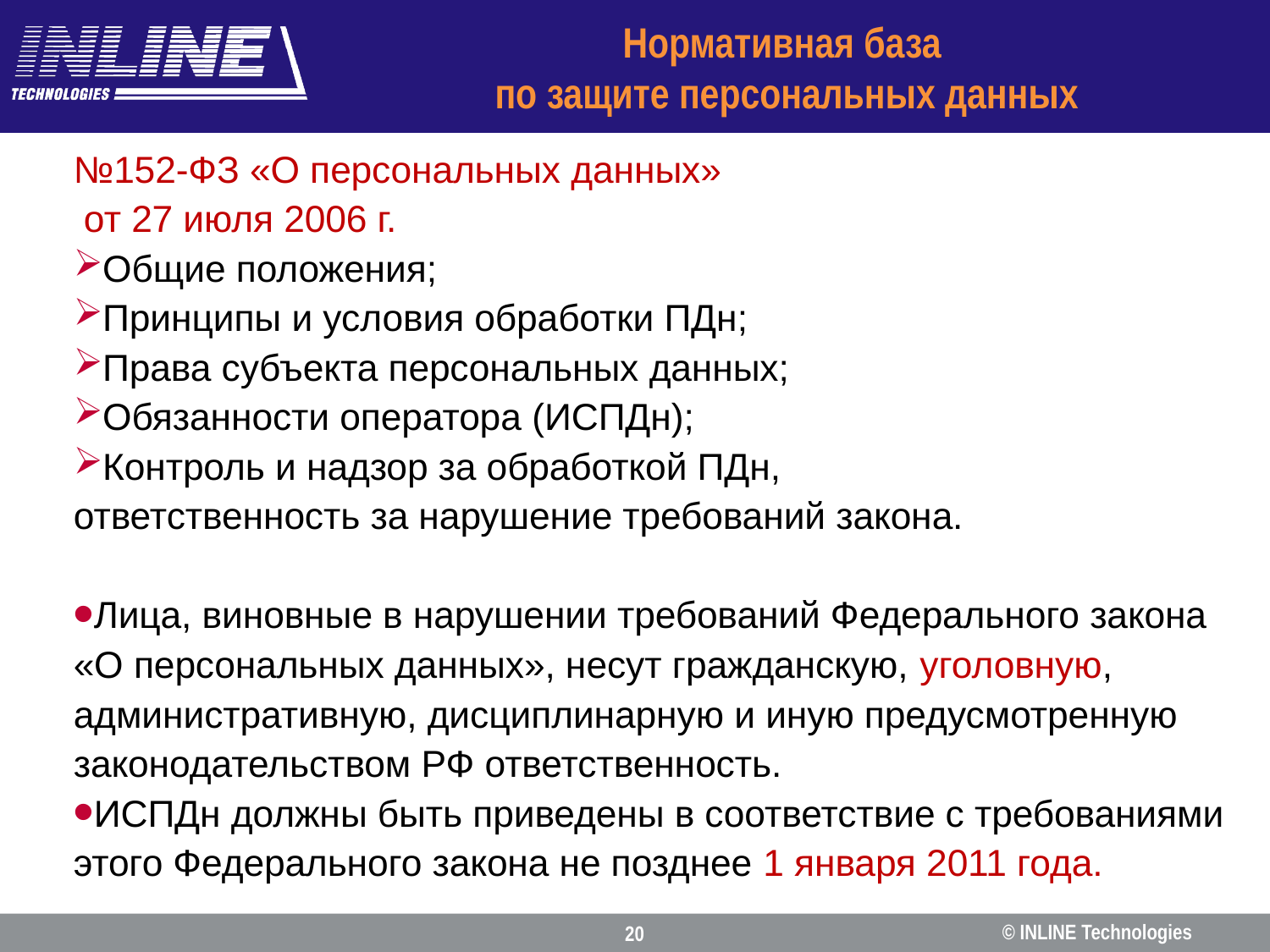

# Нормативная база по защите персональных данных
№152-ФЗ «О персональных данных»
 от 27 июля 2006 г.
Общие положения;
Принципы и условия обработки ПДн;
Права субъекта персональных данных;
Обязанности оператора (ИСПДн);
Контроль и надзор за обработкой ПДн,
ответственность за нарушение требований закона.

Лица, виновные в нарушении требований Федерального закона «О персональных данных», несут гражданскую, уголовную, административную, дисциплинарную и иную предусмотренную законодательством РФ ответственность.
ИСПДн должны быть приведены в соответствие с требованиями этого Федерального закона не позднее 1 января 2011 года.
© INLINE Technologies
20